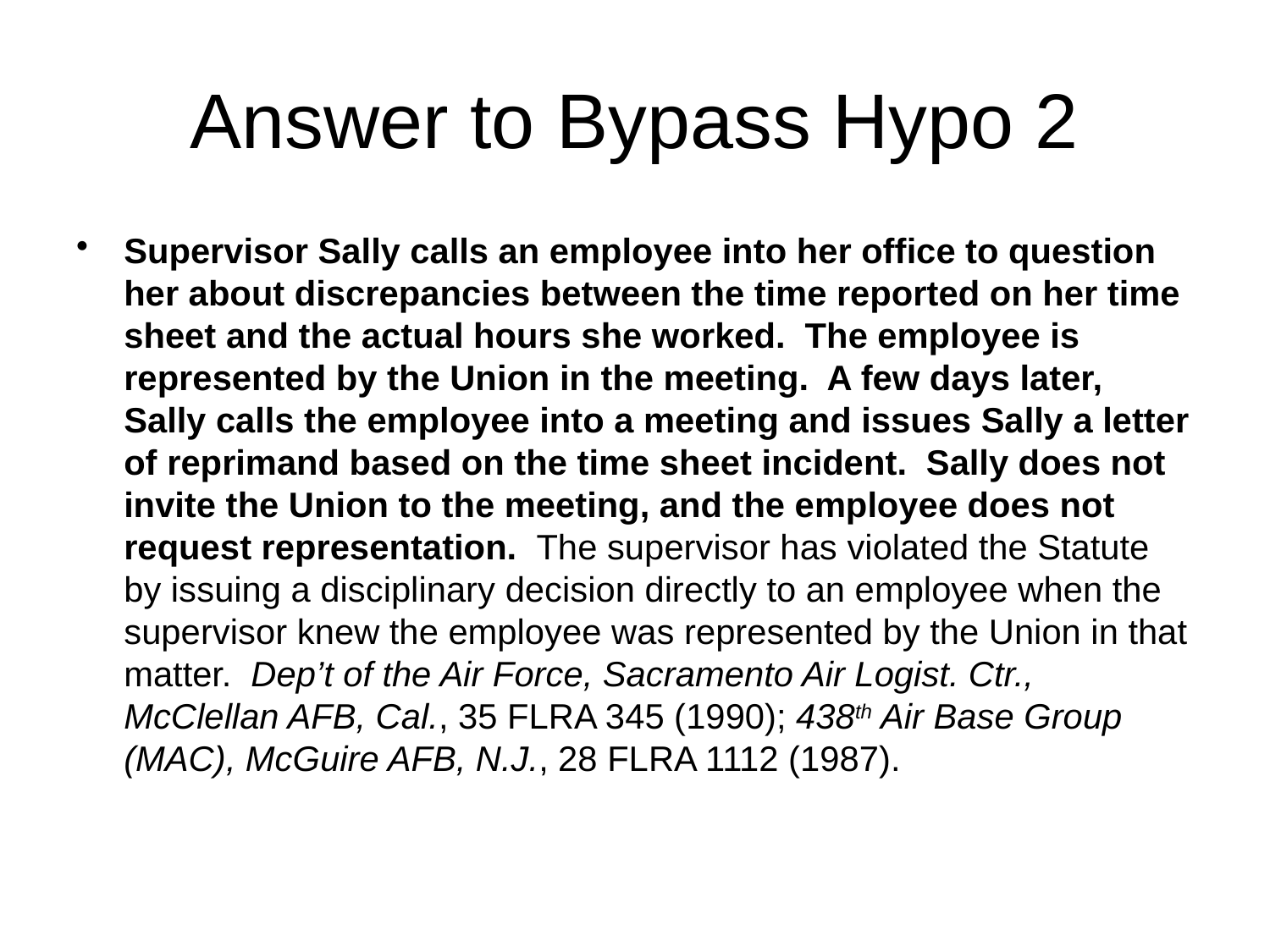

# Answer to Bypass Hypo 2
Supervisor Sally calls an employee into her office to question her about discrepancies between the time reported on her time sheet and the actual hours she worked.  The employee is represented by the Union in the meeting.  A few days later, Sally calls the employee into a meeting and issues Sally a letter of reprimand based on the time sheet incident.  Sally does not invite the Union to the meeting, and the employee does not request representation.  The supervisor has violated the Statute by issuing a disciplinary decision directly to an employee when the supervisor knew the employee was represented by the Union in that matter.  Dep’t of the Air Force, Sacramento Air Logist. Ctr., McClellan AFB, Cal., 35 FLRA 345 (1990); 438th Air Base Group (MAC), McGuire AFB, N.J., 28 FLRA 1112 (1987).